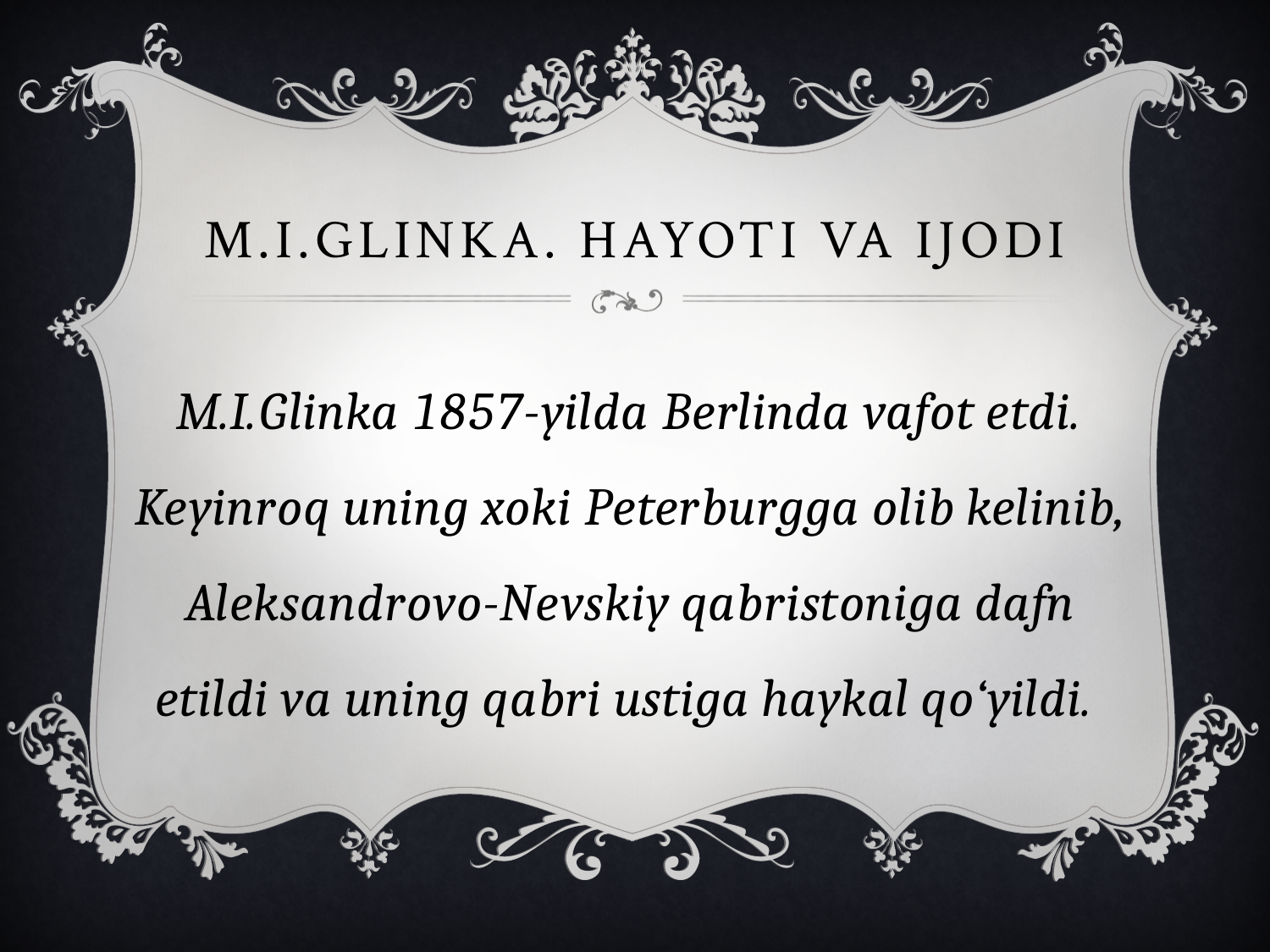

# M.I.Glinka. Hayoti va ijodi
M.I.Glinka 1857-yilda Berlinda vafot etdi. Keyinroq uning xoki Peterburgga olib kelinib, Aleksandrovo-Nevskiy qabristoniga dafn etildi va uning qabri ustiga haykal qo‘yildi.